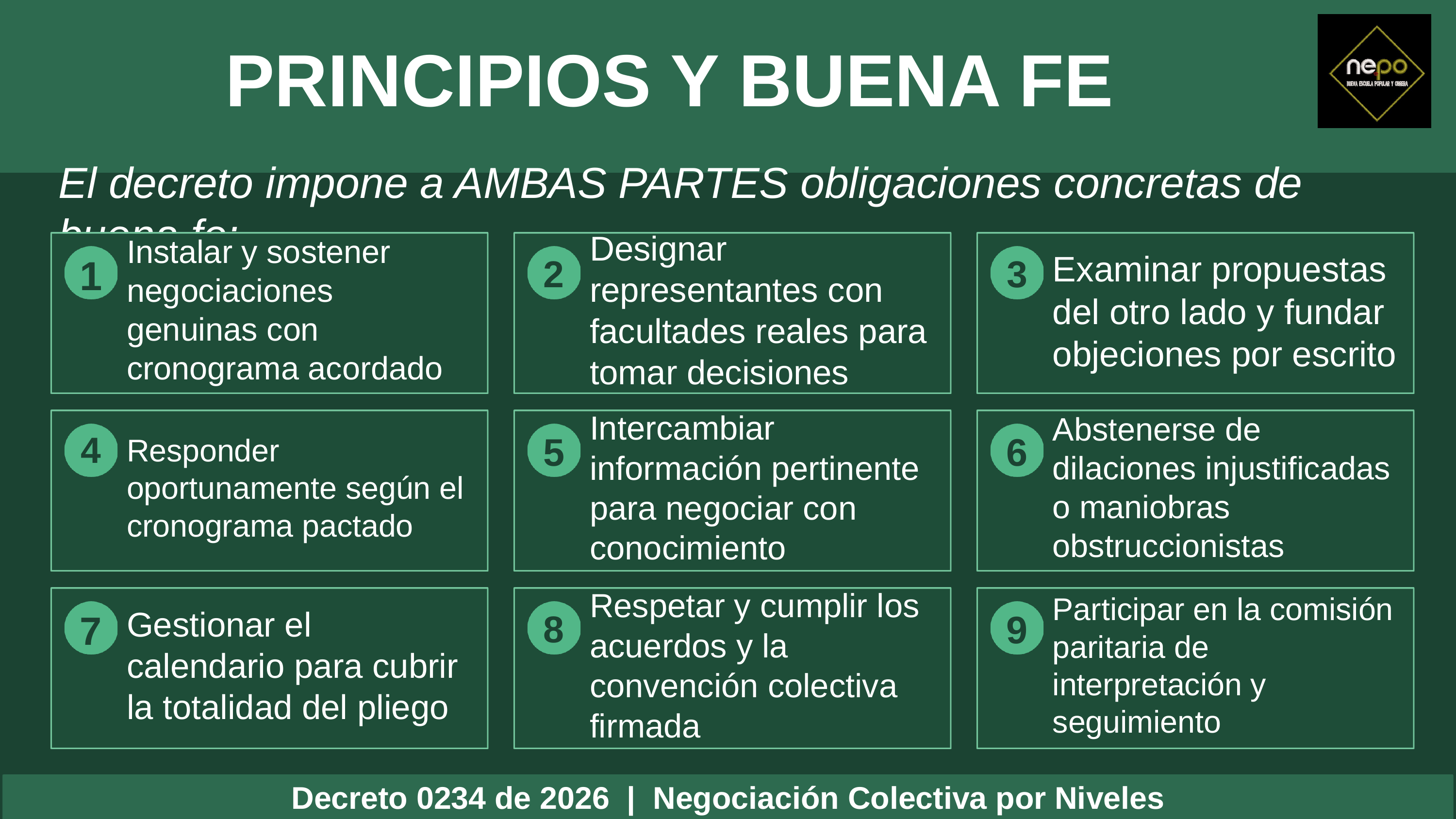

PRINCIPIOS Y BUENA FE

El decreto impone a AMBAS PARTES obligaciones concretas de buena fe:

Instalar y sostener negociaciones genuinas con cronograma acordado

Designar representantes con facultades reales para tomar decisiones

Examinar propuestas del otro lado y fundar objeciones por escrito

1

2

3

Abstenerse de dilaciones injustificadas o maniobras obstruccionistas

Responder oportunamente según el cronograma pactado

Intercambiar información pertinente para negociar con conocimiento

4

5

6

Gestionar el calendario para cubrir la totalidad del pliego

Respetar y cumplir los acuerdos y la convención colectiva firmada

Participar en la comisión paritaria de interpretación y seguimiento

7

8

9

Decreto 0234 de 2026  |  Negociación Colectiva por Niveles